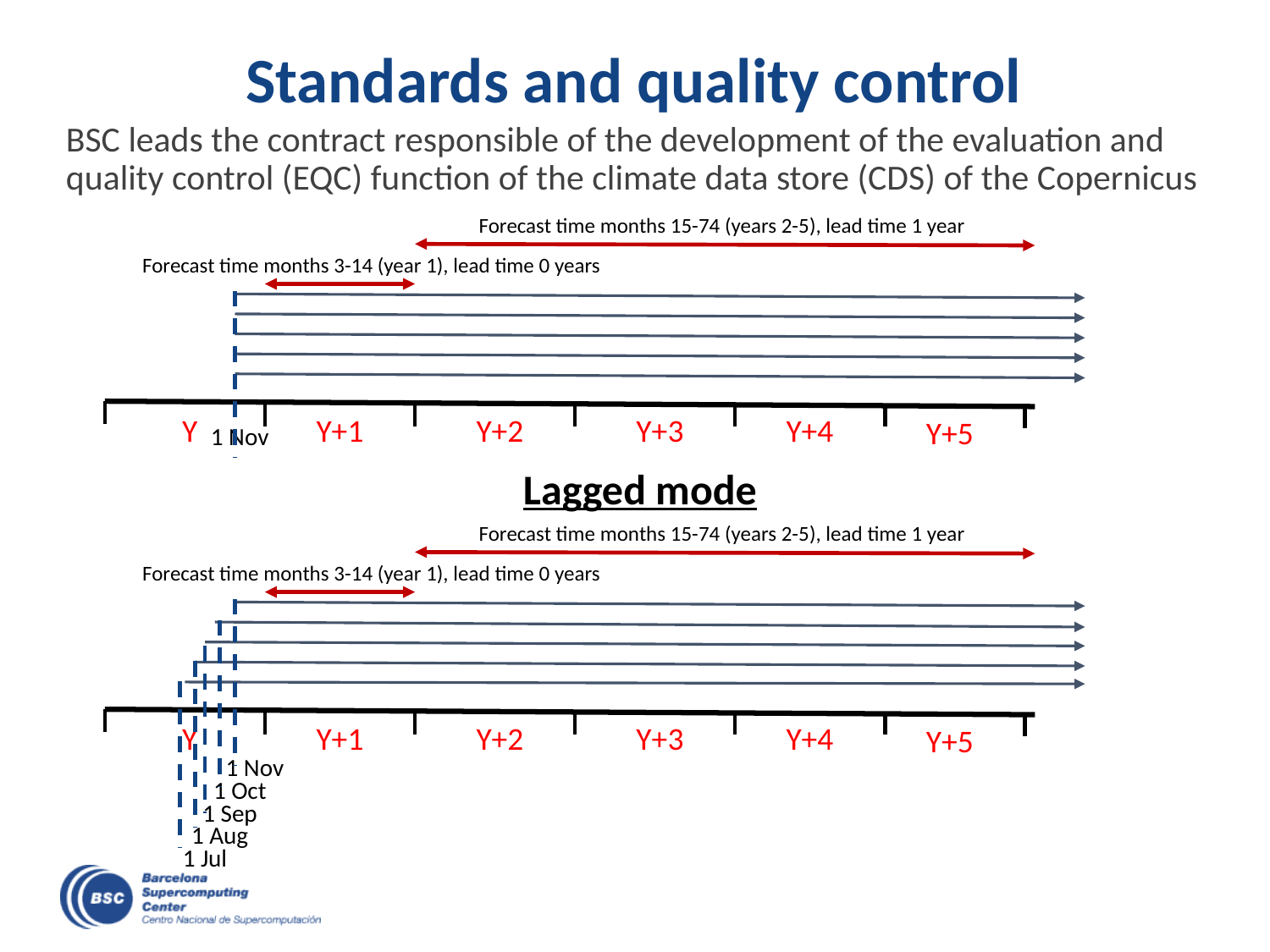

# Standards and quality control
BSC leads the contract responsible of the development of the evaluation and quality control (EQC) function of the climate data store (CDS) of the Copernicus
Forecast time months 15-74 (years 2-5), lead time 1 year
Forecast time months 3-14 (year 1), lead time 0 years
Y
Y+1
Y+2
Y+3
Y+4
Y+5
1 Nov
Lagged mode
Forecast time months 15-74 (years 2-5), lead time 1 year
Forecast time months 3-14 (year 1), lead time 0 years
Y
Y+1
Y+2
Y+3
Y+4
Y+5
1 Nov
1 Oct
1 Sep
1 Aug
1 Jul